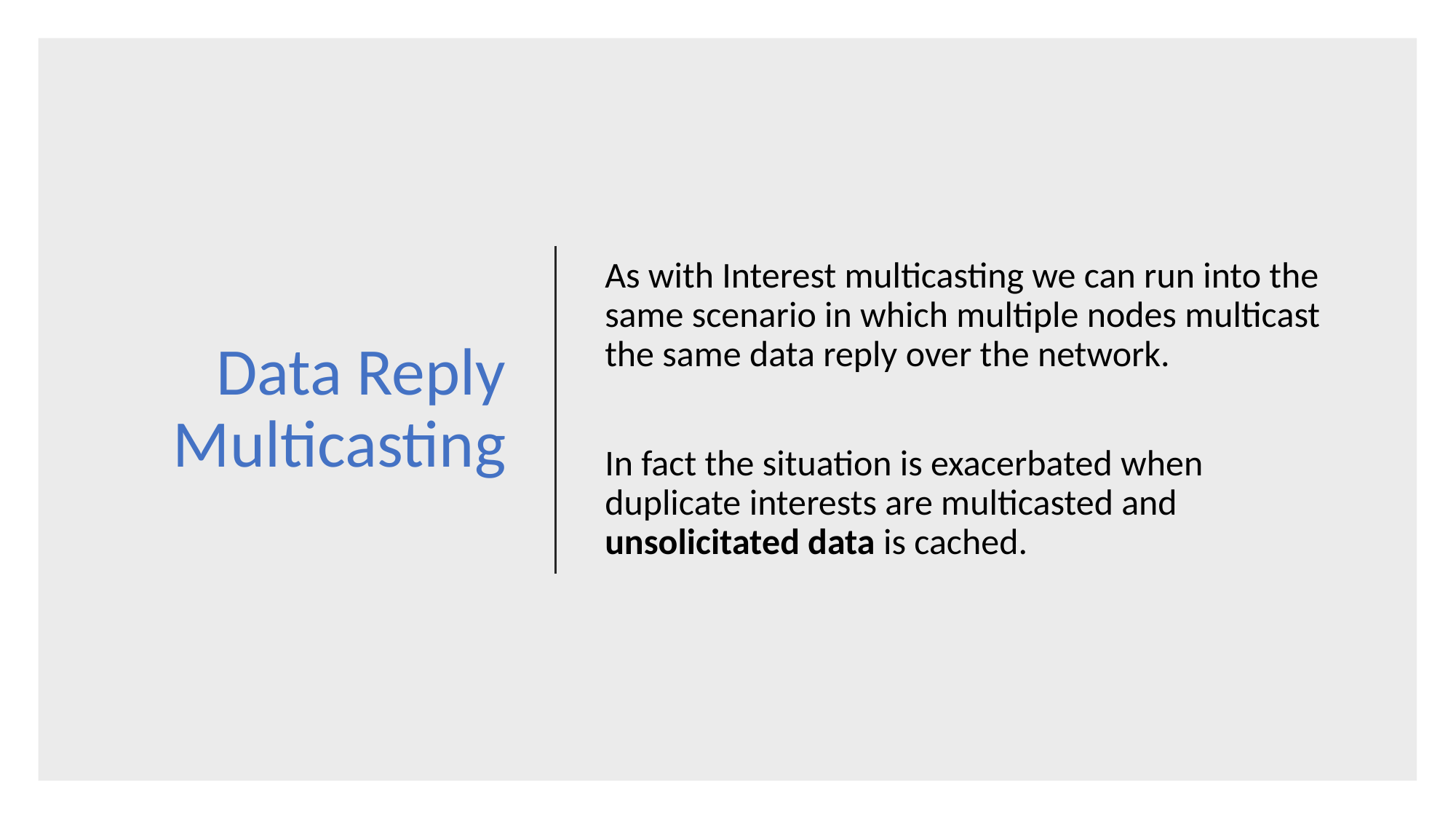

# Data Reply Multicasting
As with Interest multicasting we can run into the same scenario in which multiple nodes multicast the same data reply over the network.

In fact the situation is exacerbated when duplicate interests are multicasted and unsolicitated data is cached.